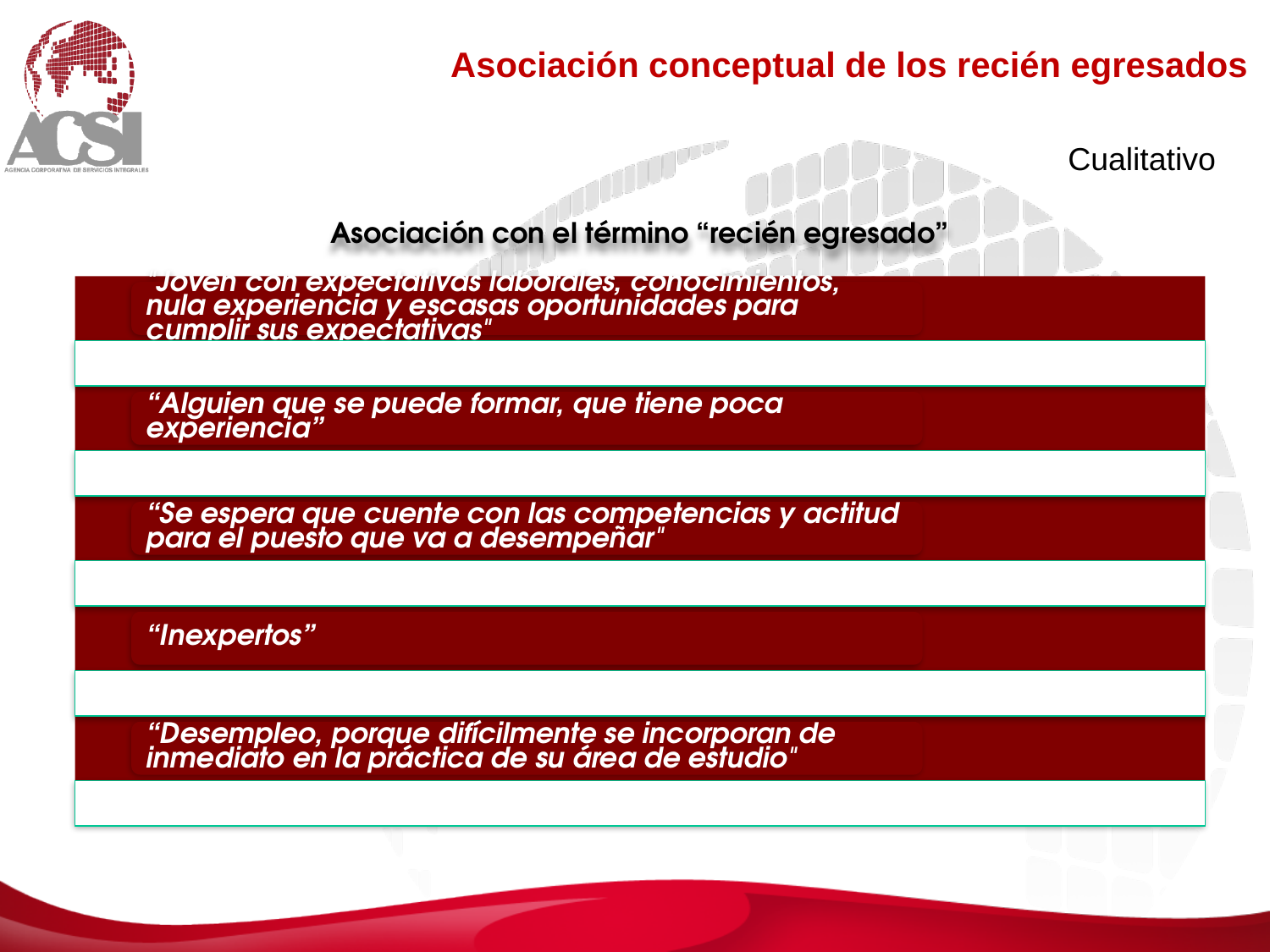

Asociación conceptual de los recién egresados
Cualitativo
Asociación con el término “recién egresado”
"Joven con expectativas laborales, conocimientos, nula experiencia y escasas oportunidades para cumplir sus expectativas"
“Alguien que se puede formar, que tiene poca experiencia”
“Se espera que cuente con las competencias y actitud para el puesto que va a desempeñar"
“Inexpertos”
“Desempleo, porque difícilmente se incorporan de inmediato en la práctica de su área de estudio"